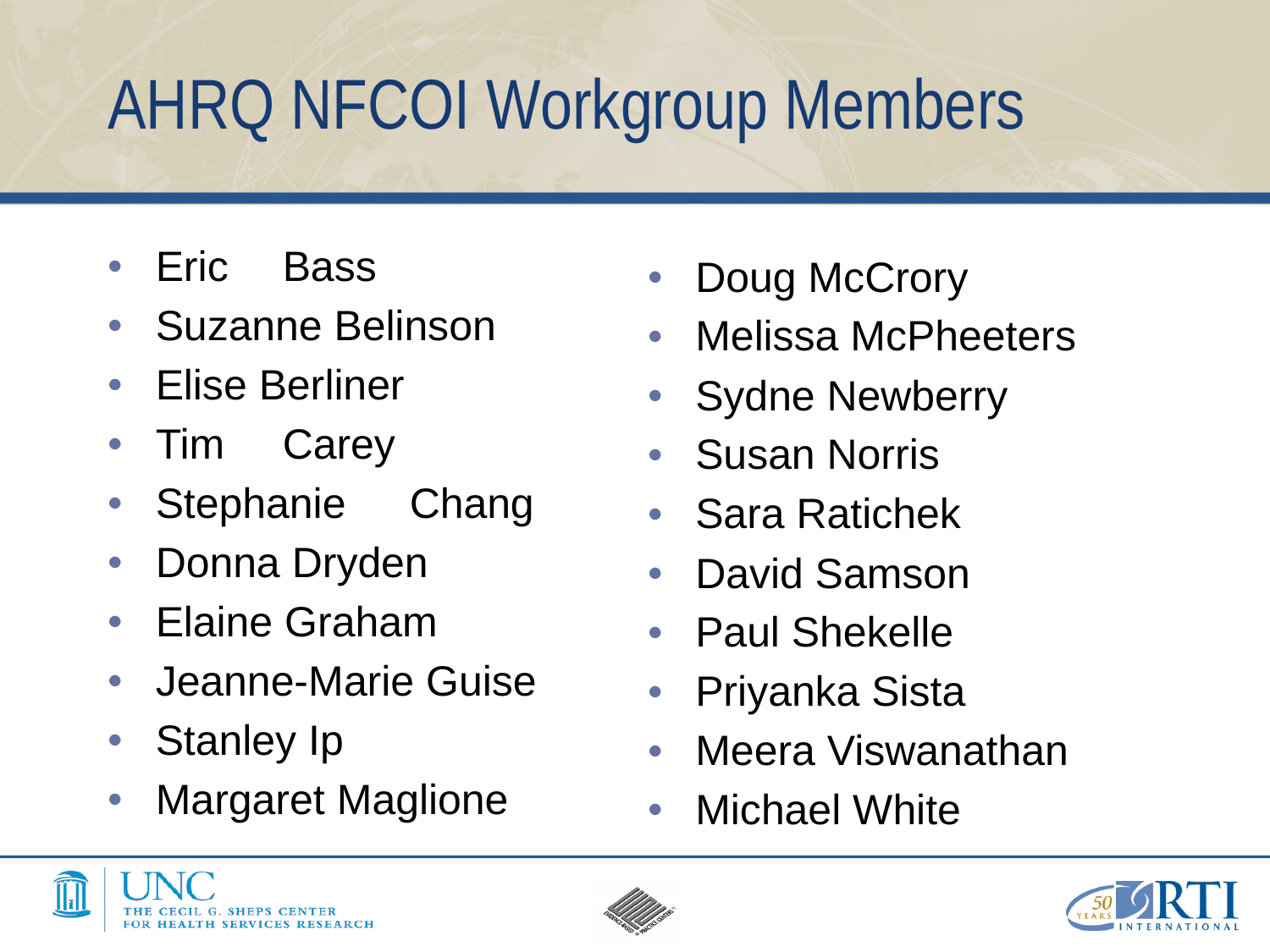

# AHRQ NFCOI Workgroup Members
Eric	Bass
Suzanne Belinson
Elise Berliner
Tim	Carey
Stephanie	Chang
Donna Dryden
Elaine Graham
Jeanne-Marie Guise
Stanley Ip
Margaret Maglione

Doug McCrory
Melissa McPheeters
Sydne Newberry
Susan Norris
Sara Ratichek
David Samson
Paul Shekelle
Priyanka Sista
Meera Viswanathan
Michael White